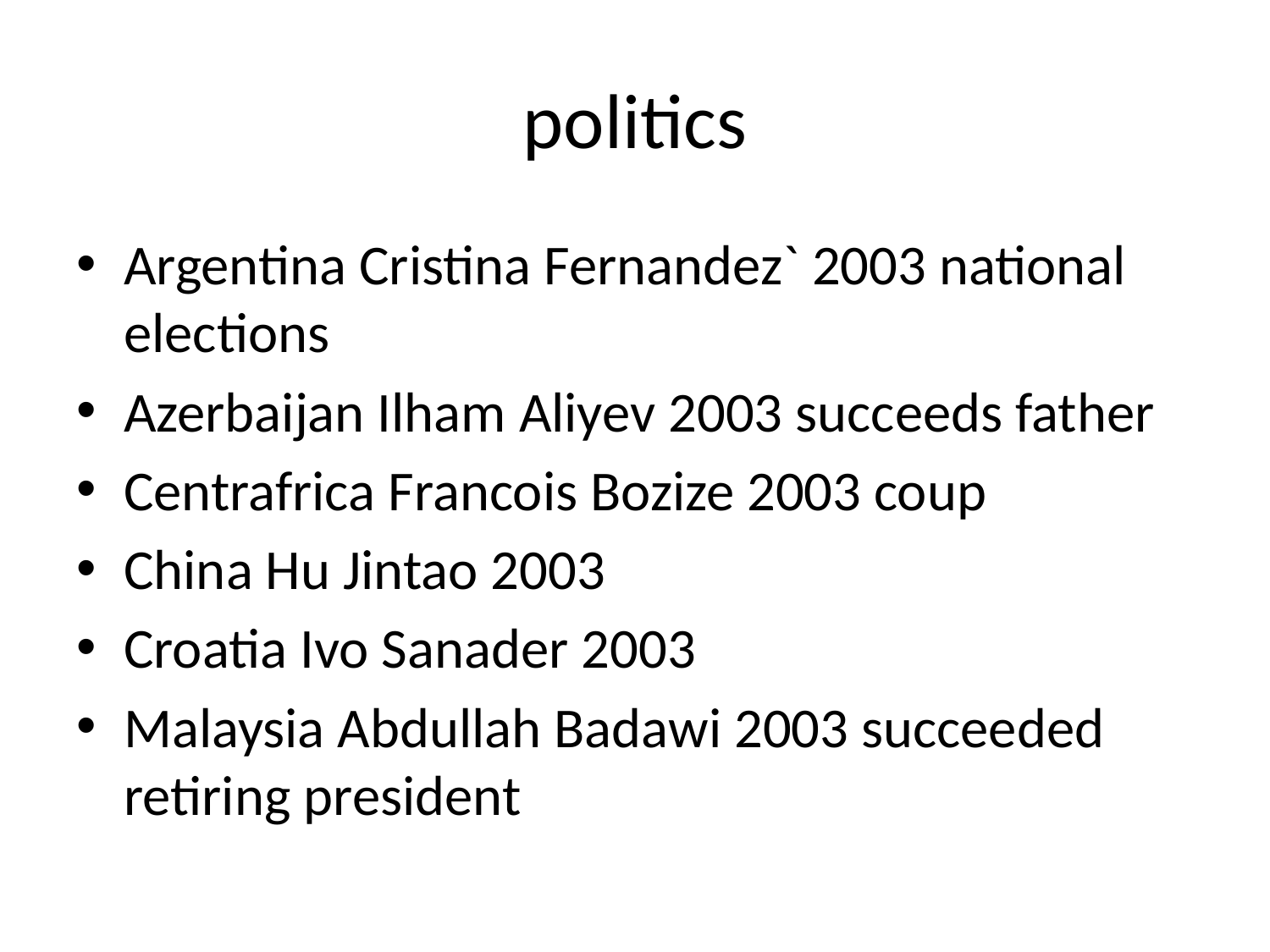

# politics
Argentina Cristina Fernandez` 2003 national elections
Azerbaijan Ilham Aliyev 2003 succeeds father
Centrafrica Francois Bozize 2003 coup
China Hu Jintao 2003
Croatia Ivo Sanader 2003
Malaysia Abdullah Badawi 2003 succeeded retiring president